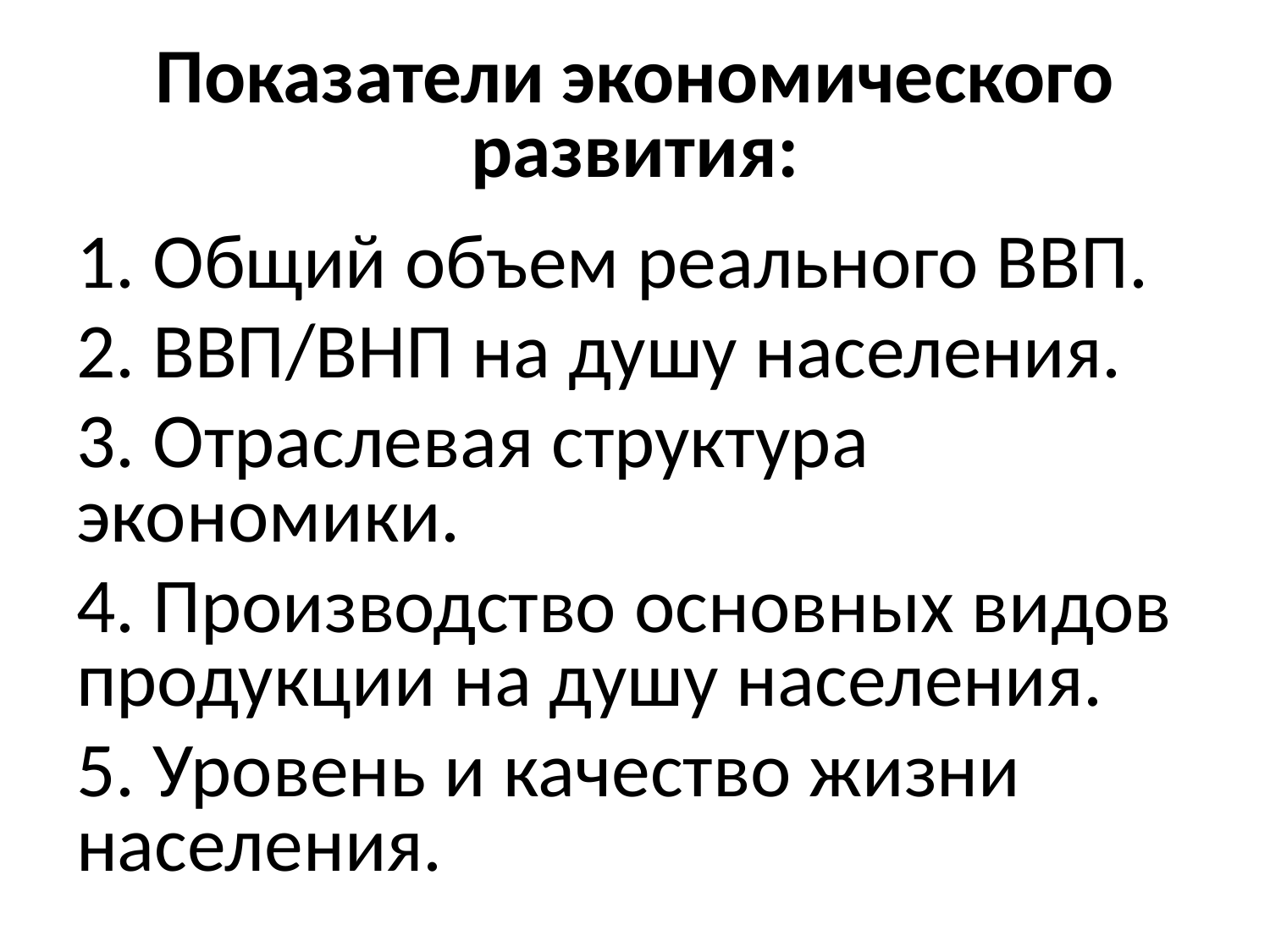

# Показатели экономического развития:
1. Общий объем реального ВВП.
2. ВВП/ВНП на душу населения.
3. Отраслевая структура экономики.
4. Производство основных видов продукции на душу населения.
5. Уровень и качество жизни населения.